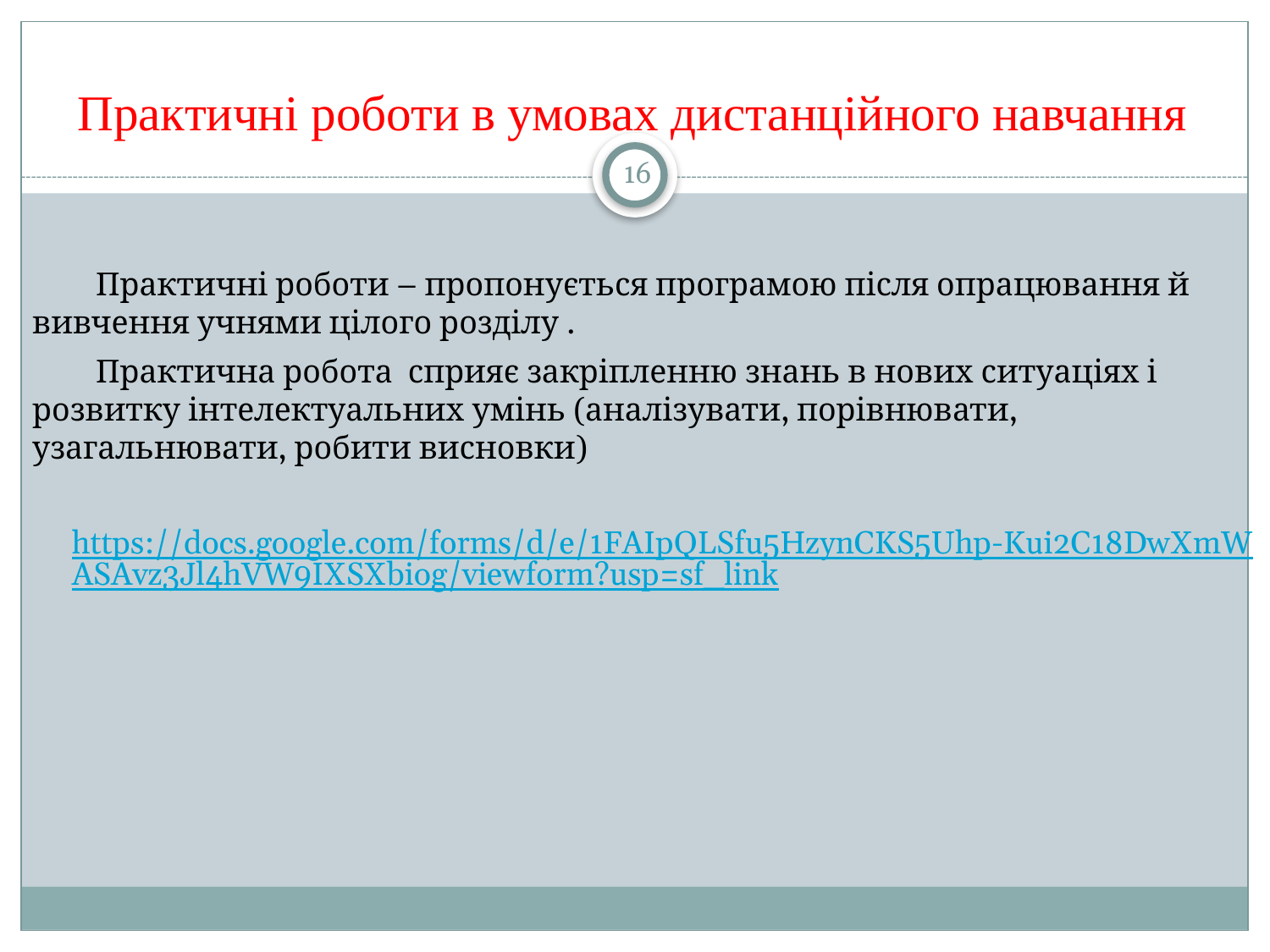

Практичні роботи в умовах дистанційного навчання
16
Практичні роботи – пропонується програмою після опрацювання й вивчення учнями цілого розділу .
Практична робота  сприяє закріпленню знань в нових ситуаціях і розвитку інтелектуальних умінь (аналізувати, порівнювати, узагальнювати, робити висновки)

https://docs.google.com/forms/d/e/1FAIpQLSfu5HzynCKS5Uhp-Kui2C18DwXmWASAvz3Jl4hVW9IXSXbiog/viewform?usp=sf_link